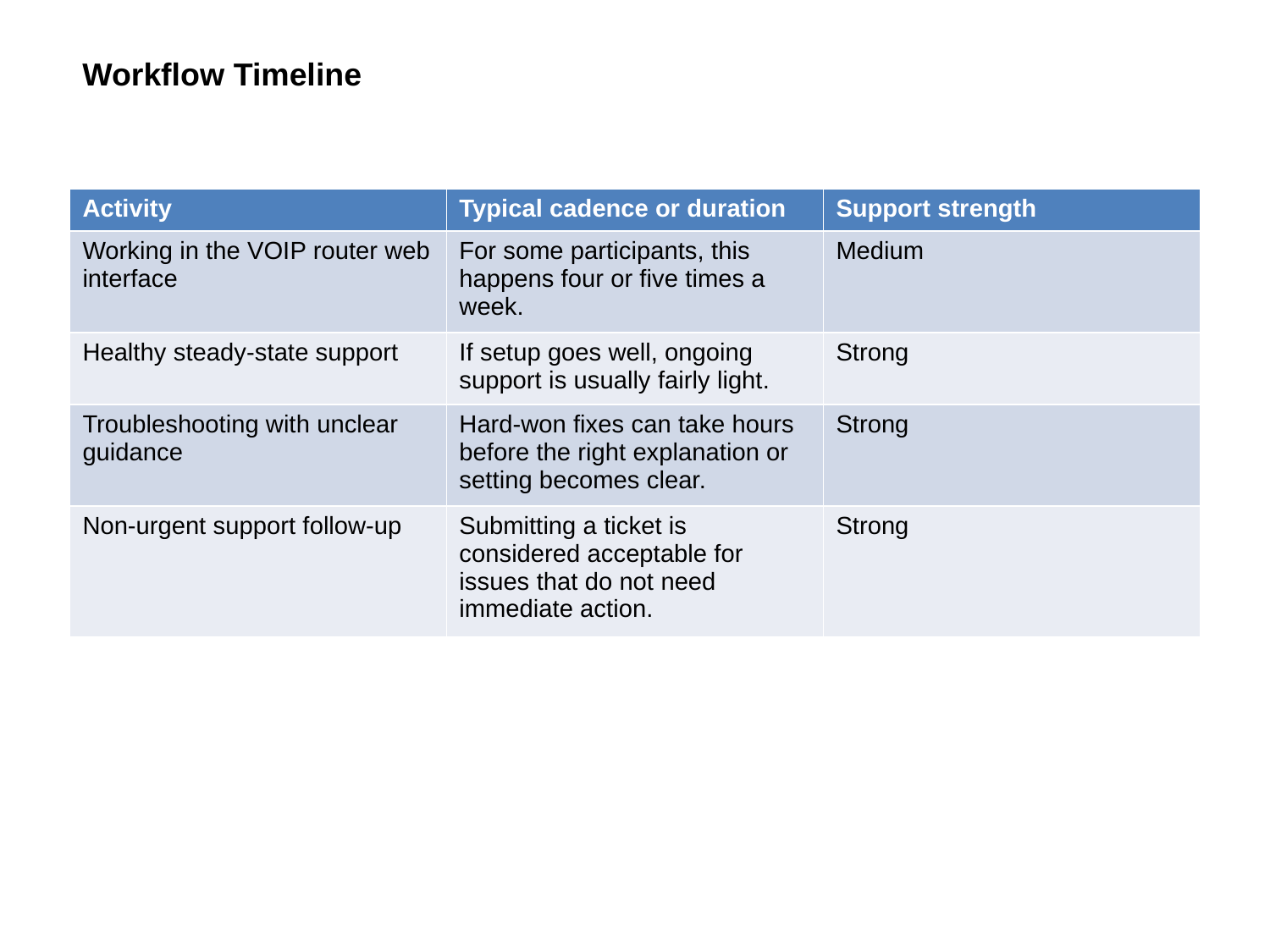

Workflow Timeline
| Activity | Typical cadence or duration | Support strength |
| --- | --- | --- |
| Working in the VOIP router web interface | For some participants, this happens four or five times a week. | Medium |
| Healthy steady-state support | If setup goes well, ongoing support is usually fairly light. | Strong |
| Troubleshooting with unclear guidance | Hard-won fixes can take hours before the right explanation or setting becomes clear. | Strong |
| Non-urgent support follow-up | Submitting a ticket is considered acceptable for issues that do not need immediate action. | Strong |